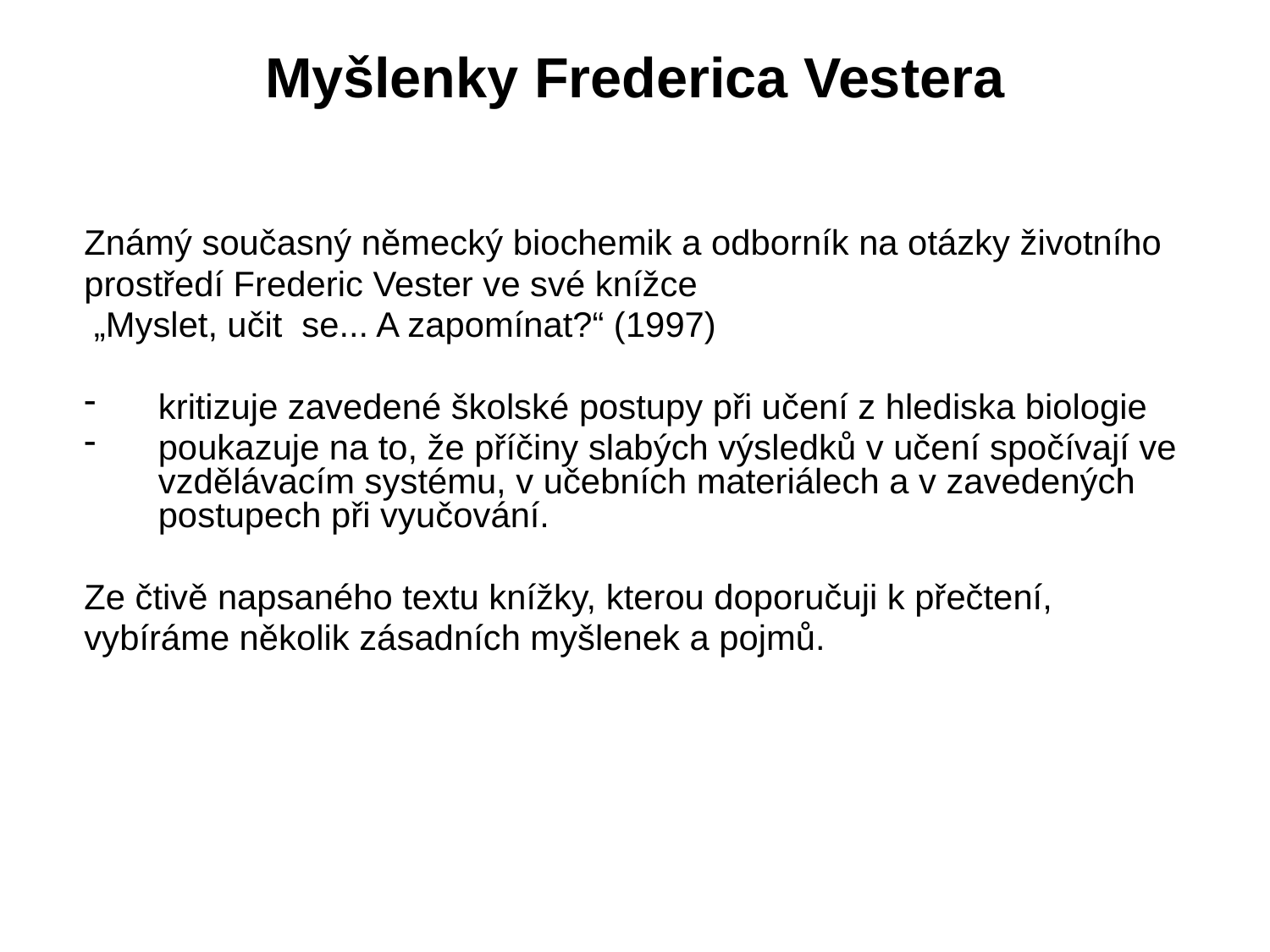

# Myšlenky Frederica Vestera
Známý současný německý biochemik a odborník na otázky životního
prostředí Frederic Vester ve své knížce
 „Myslet, učit  se... A zapomínat?“ (1997)

kritizuje zavedené školské postupy při učení z hlediska biologie
poukazuje na to, že příčiny slabých výsledků v učení spočívají ve vzdělávacím systému, v učebních materiálech a v zavedených postupech při vyučování.

Ze čtivě napsaného textu knížky, kterou doporučuji k přečtení,
vybíráme několik zásadních myšlenek a pojmů.